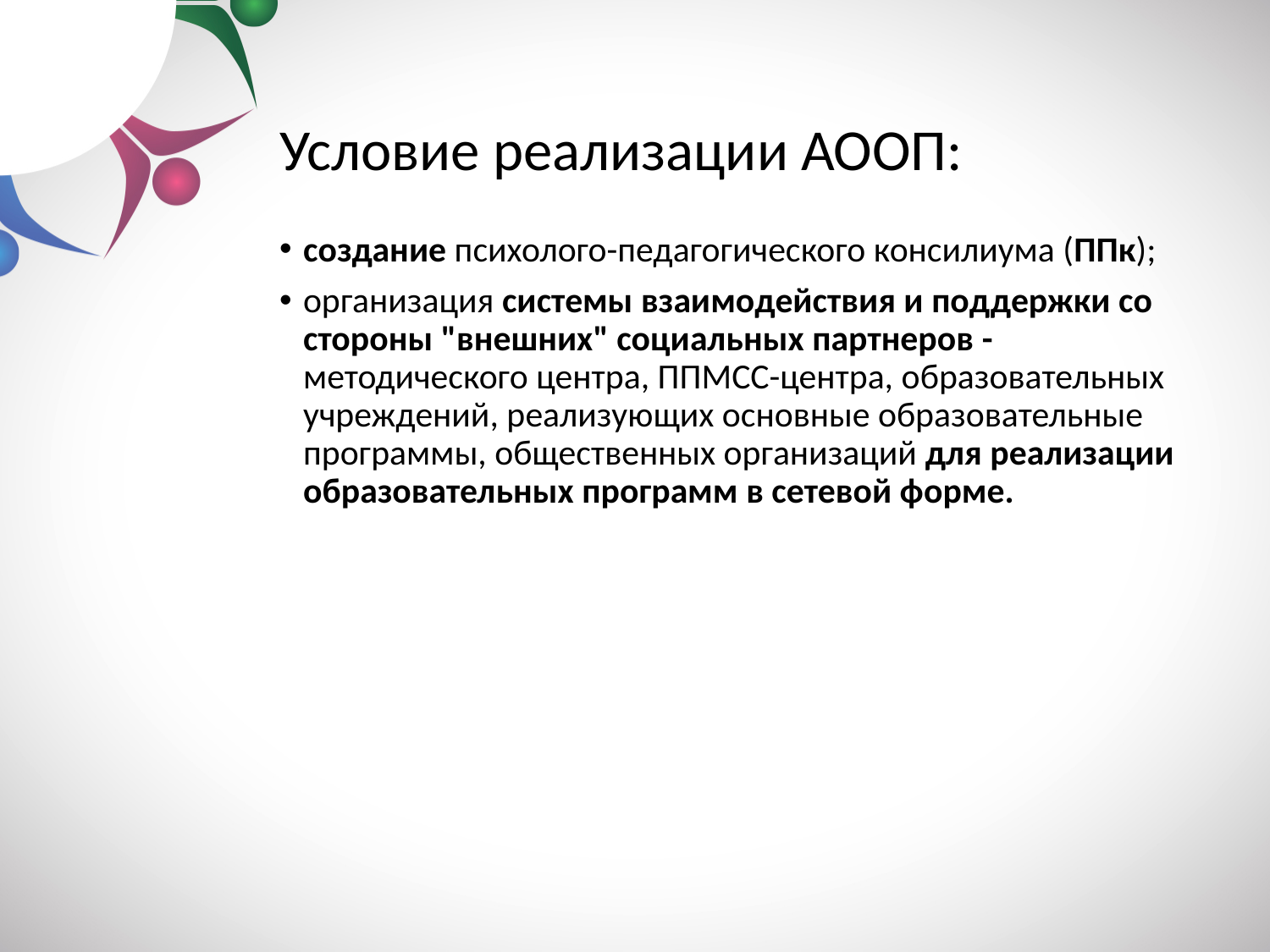

# Условие реализации АООП:
создание психолого-педагогического консилиума (ППк);
организация системы взаимодействия и поддержки со стороны "внешних" социальных партнеров - методического центра, ППМСС-центра, образовательных учреждений, реализующих основные образовательные программы, общественных организаций для реализации образовательных программ в сетевой форме.